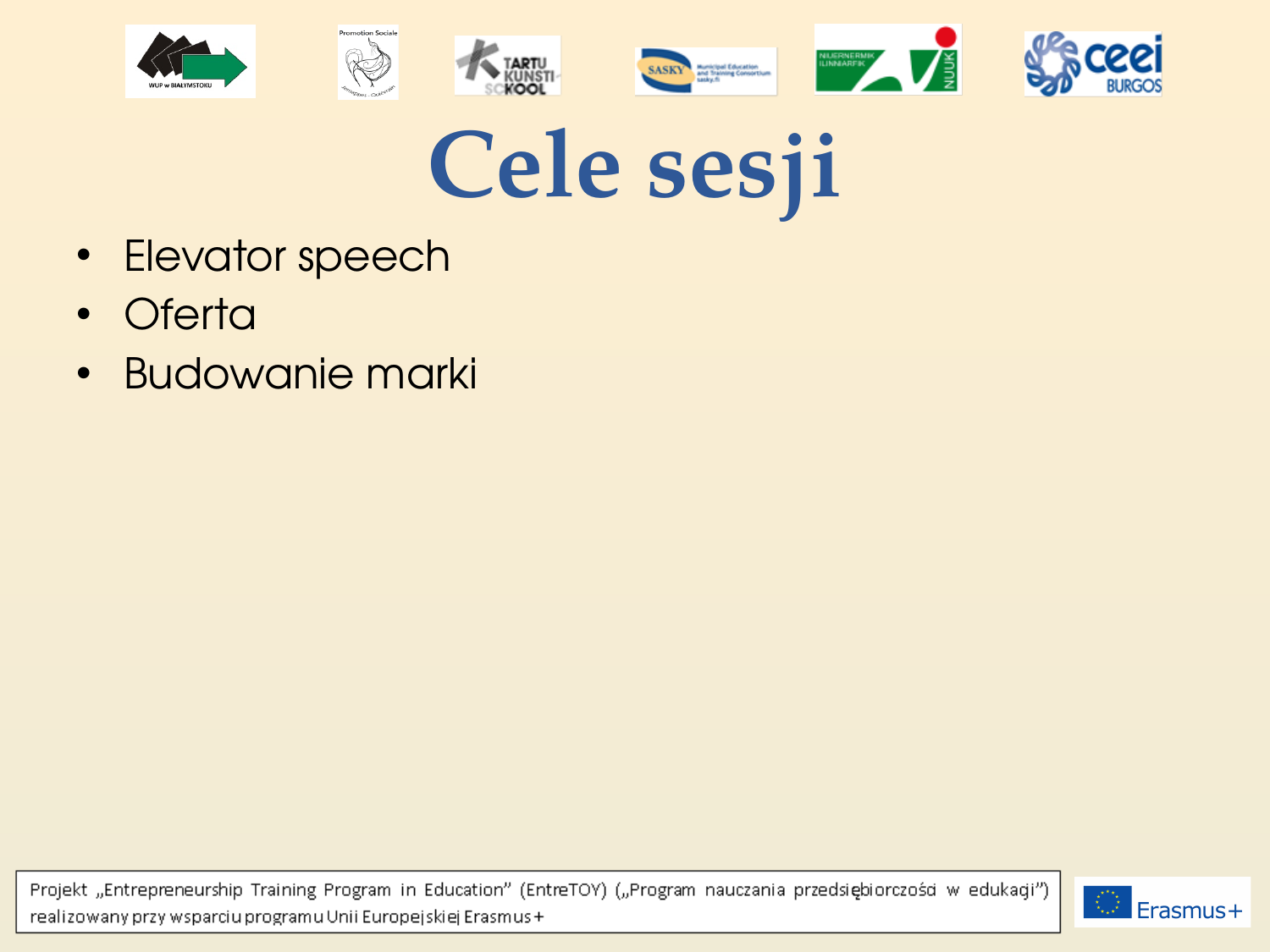

# Cele sesji
Elevator speech
Oferta
Budowanie marki